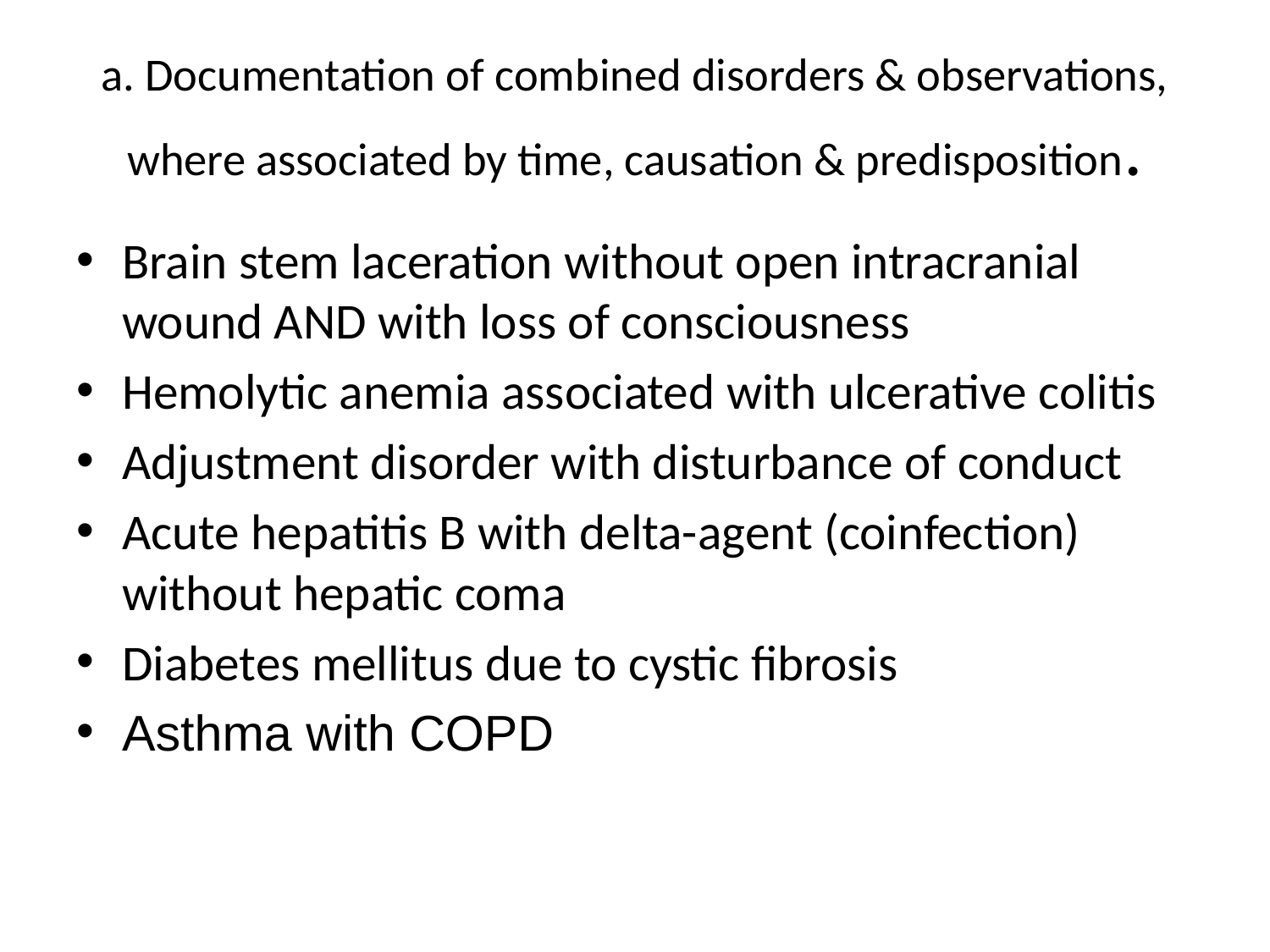

# a. Documentation of combined disorders & observations, where associated by time, causation & predisposition.
Brain stem laceration without open intracranial wound AND with loss of consciousness
Hemolytic anemia associated with ulcerative colitis
Adjustment disorder with disturbance of conduct
Acute hepatitis B with delta-agent (coinfection) without hepatic coma
Diabetes mellitus due to cystic fibrosis
Asthma with COPD